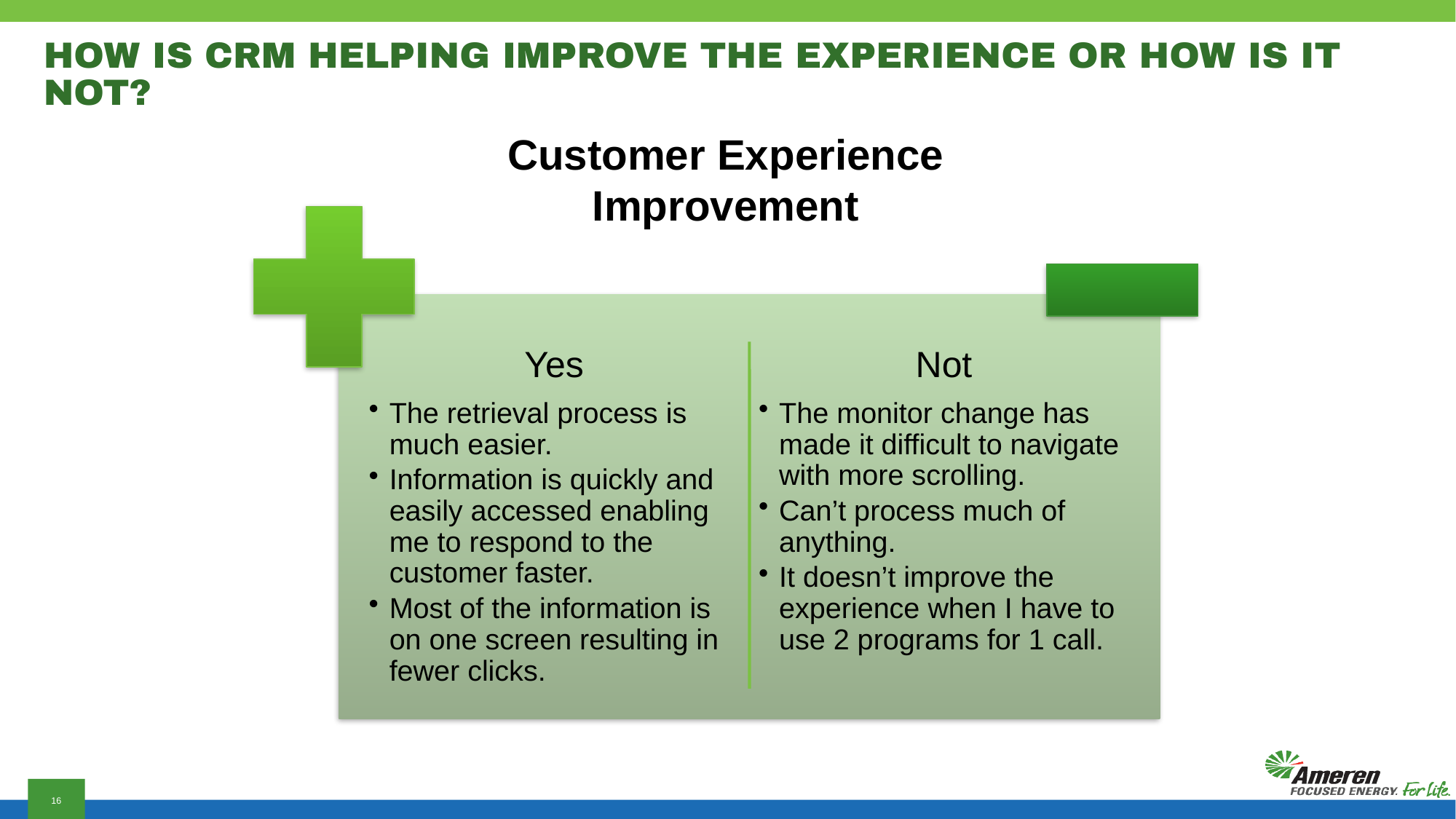

# How is CRM helping improve the experience or how is it not?
Customer Experience Improvement
Yes
The retrieval process is much easier.
Information is quickly and easily accessed enabling me to respond to the customer faster.
Most of the information is on one screen resulting in fewer clicks.
Not
The monitor change has made it difficult to navigate with more scrolling.
Can’t process much of anything.
It doesn’t improve the experience when I have to use 2 programs for 1 call.